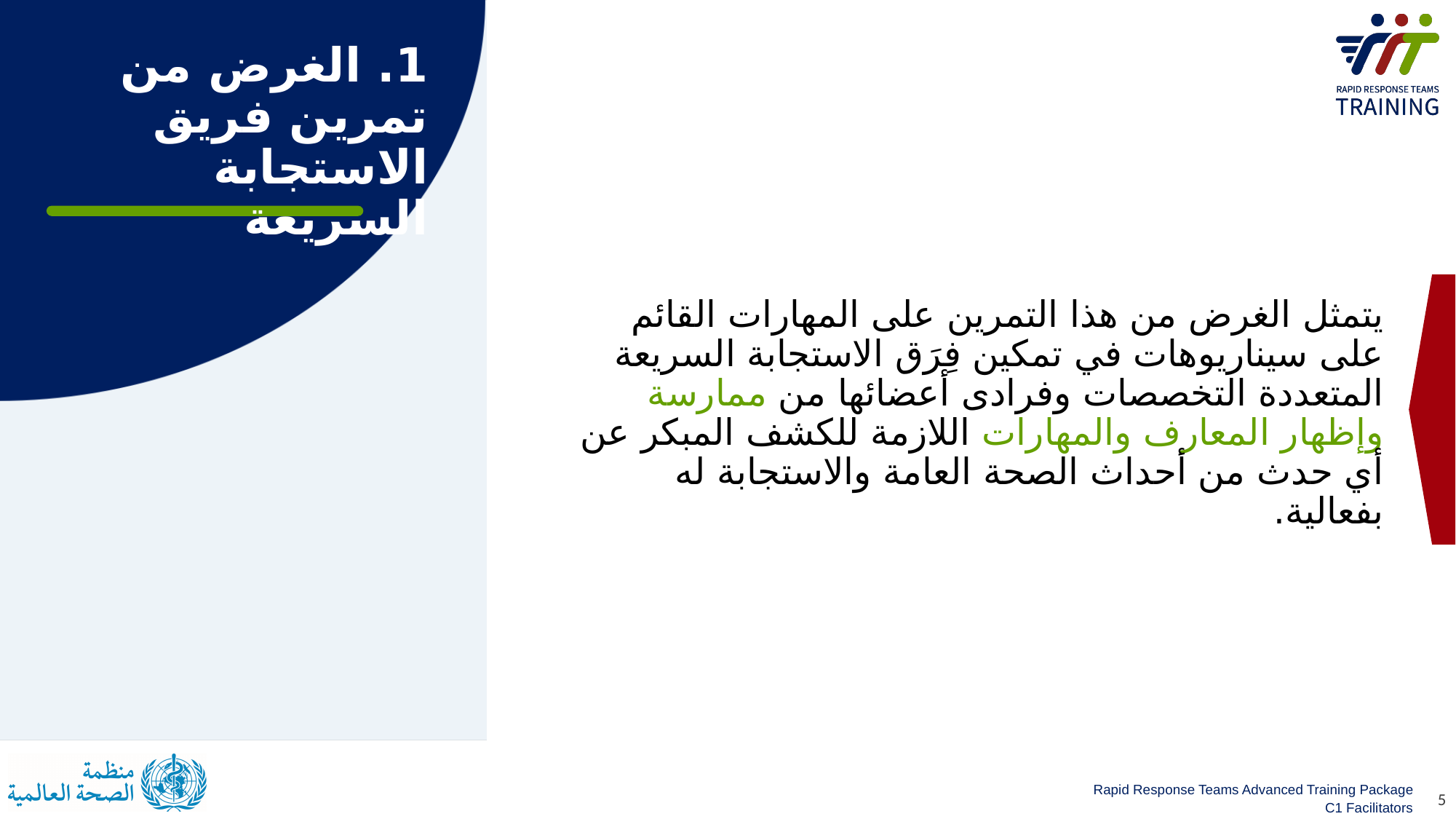

# 1. الغرض من تمرين فريق الاستجابة السريعة
يتمثل الغرض من هذا التمرين على المهارات القائم على سيناريوهات في تمكين فِرَق الاستجابة السريعة المتعددة التخصصات وفرادى أعضائها من ممارسة وإظهار المعارف والمهارات اللازمة للكشف المبكر عن أي حدث من أحداث الصحة العامة والاستجابة له بفعالية.